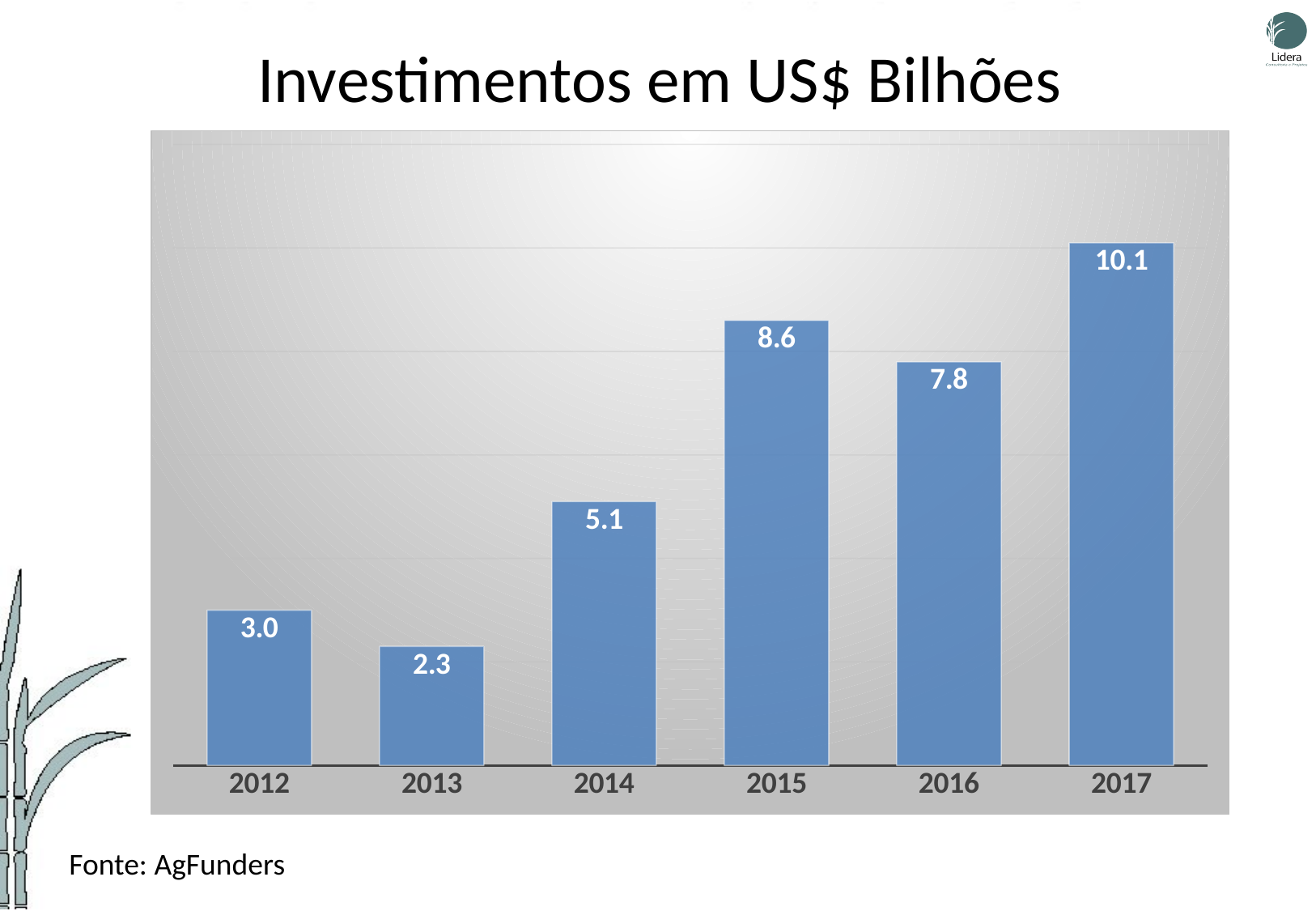

# Investimentos em US$ Bilhões

### Chart

| Category | t |
|---|---|
| 2012 | 3.0 |
| 2013 | 2.3 |
| 2014 | 5.1 |
| 2015 | 8.6 |
| 2016 | 7.8 |
| 2017 | 10.1 |
Fonte: AgFunders